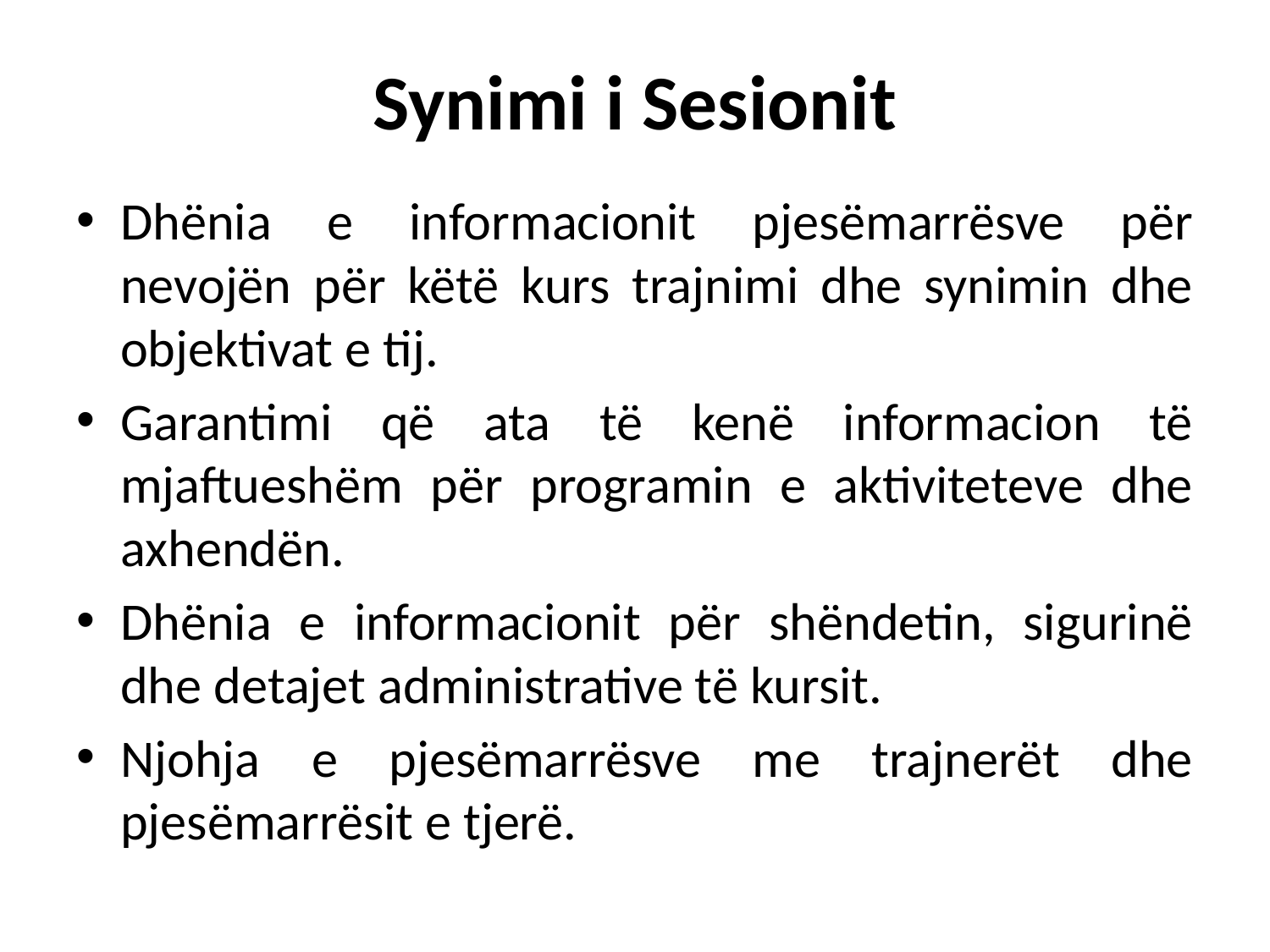

# Synimi i Sesionit
Dhënia e informacionit pjesëmarrësve për nevojën për këtë kurs trajnimi dhe synimin dhe objektivat e tij.
Garantimi që ata të kenë informacion të mjaftueshëm për programin e aktiviteteve dhe axhendën.
Dhënia e informacionit për shëndetin, sigurinë dhe detajet administrative të kursit.
Njohja e pjesëmarrësve me trajnerët dhe pjesëmarrësit e tjerë.